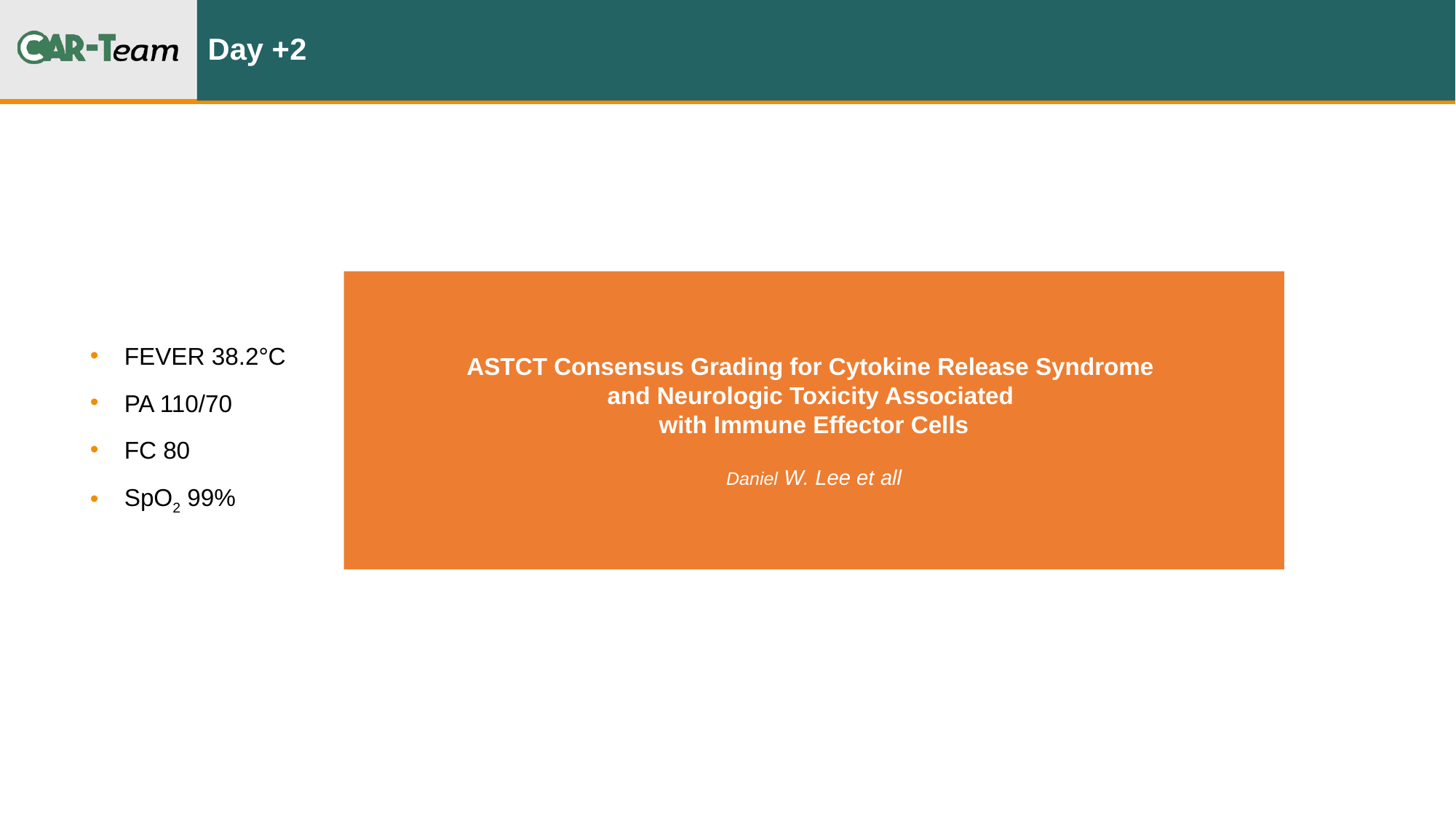

# Day +2
ASTCT Consensus Grading for Cytokine Release Syndrome
and Neurologic Toxicity Associated
with Immune Effector Cells

Daniel W. Lee et all
FEVER 38.2°C
PA 110/70
FC 80
SpO2 99%